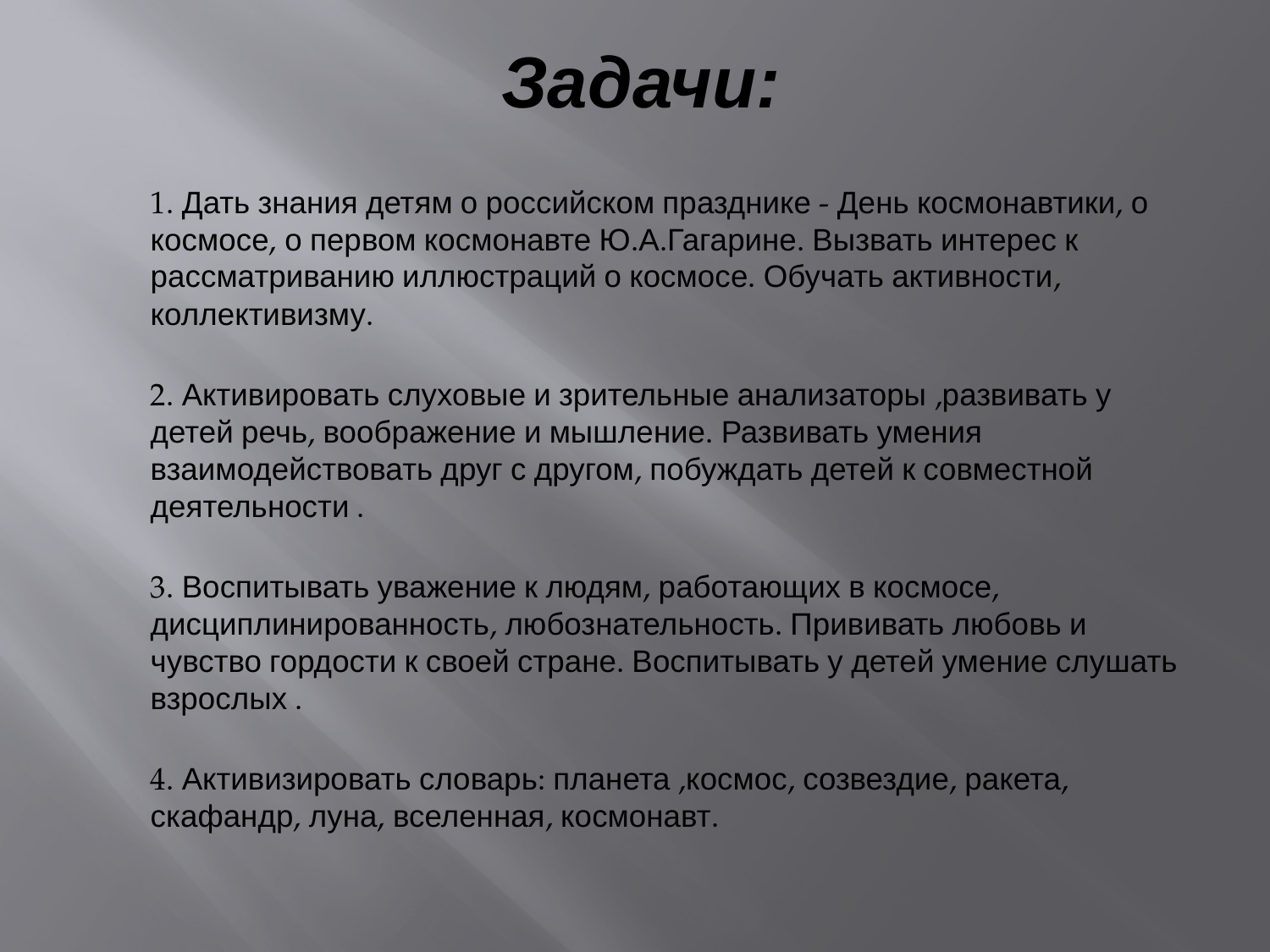

# Задачи:
1. Дать знания детям о российском празднике - День космонавтики, о космосе, о первом космонавте Ю.А.Гагарине. Вызвать интерес к рассматриванию иллюстраций о космосе. Обучать активности, коллективизму.
2. Активировать слуховые и зрительные анализаторы ,развивать у детей речь, воображение и мышление. Развивать умения взаимодействовать друг с другом, побуждать детей к совместной деятельности .
3. Воспитывать уважение к людям, работающих в космосе, дисциплинированность, любознательность. Прививать любовь и чувство гордости к своей стране. Воспитывать у детей умение слушать взрослых .
4. Активизировать словарь: планета ,космос, созвездие, ракета, скафандр, луна, вселенная, космонавт.